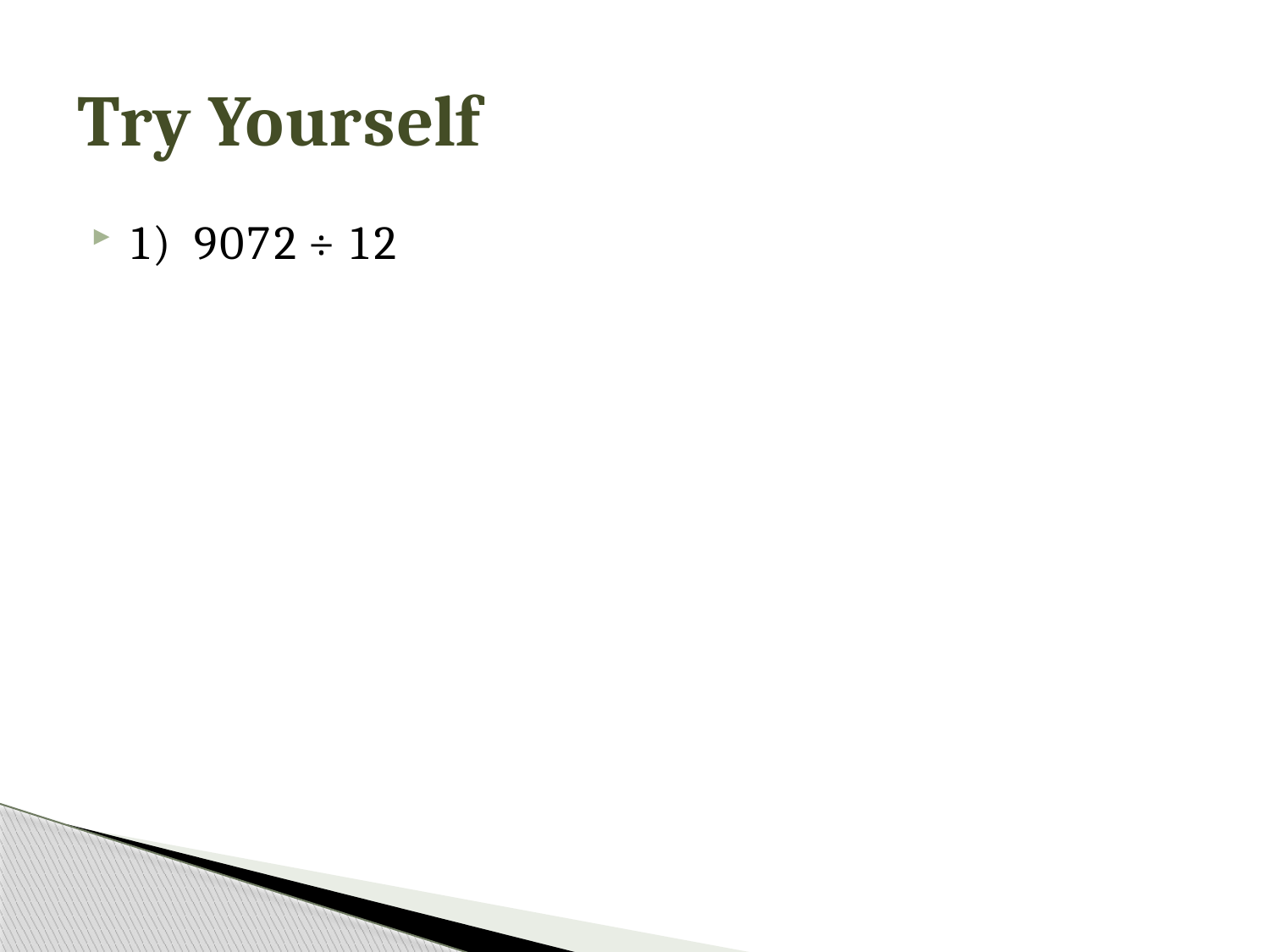

# Try Yourself
1)  9072 ÷ 12